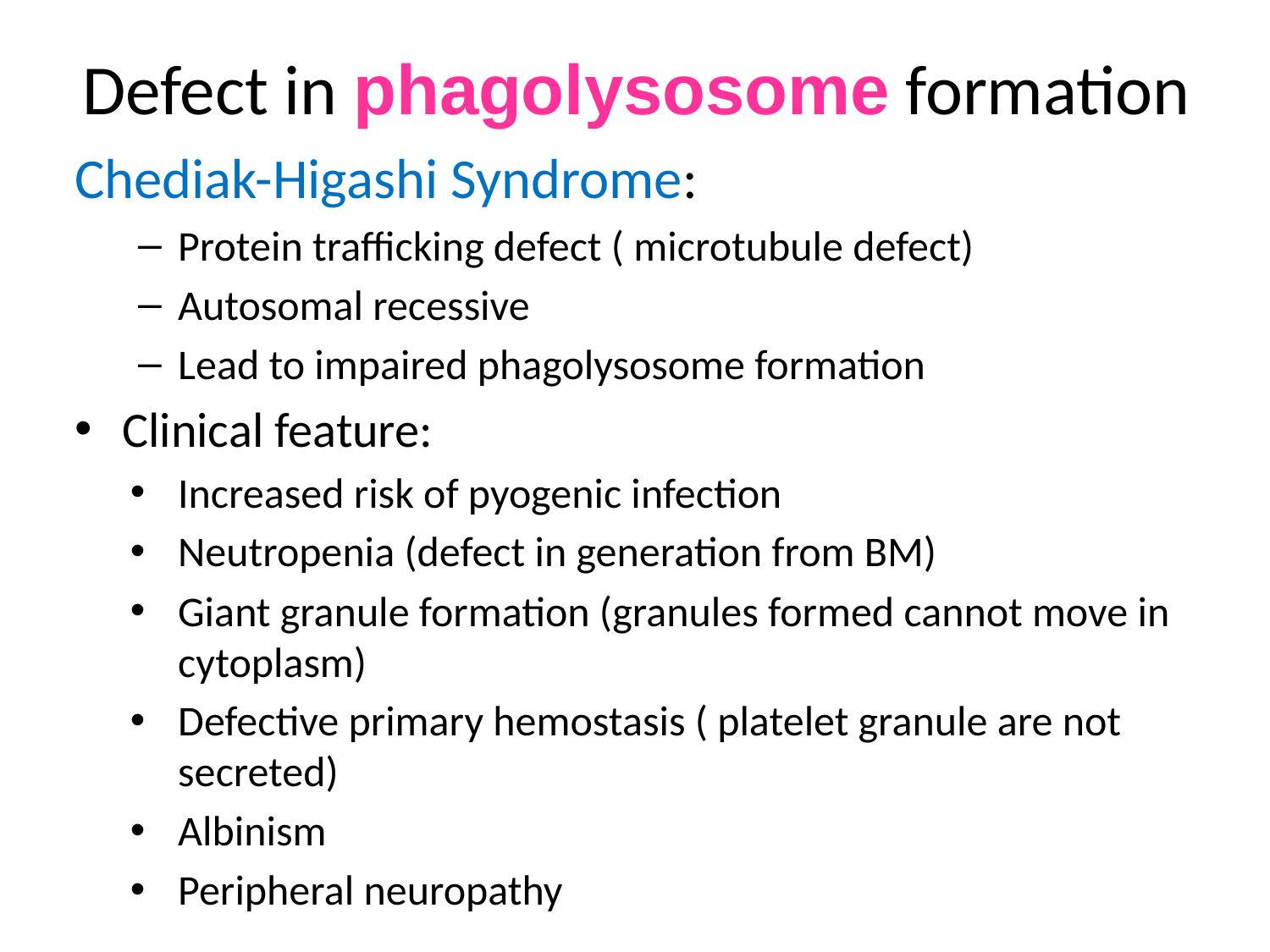

# Defect in phagolysosome formation
Chediak-Higashi Syndrome:
Protein trafficking defect ( microtubule defect)
Autosomal recessive
Lead to impaired phagolysosome formation
Clinical feature:
Increased risk of pyogenic infection
Neutropenia (defect in generation from BM)
Giant granule formation (granules formed cannot move in cytoplasm)
Defective primary hemostasis ( platelet granule are not secreted)
Albinism
Peripheral neuropathy